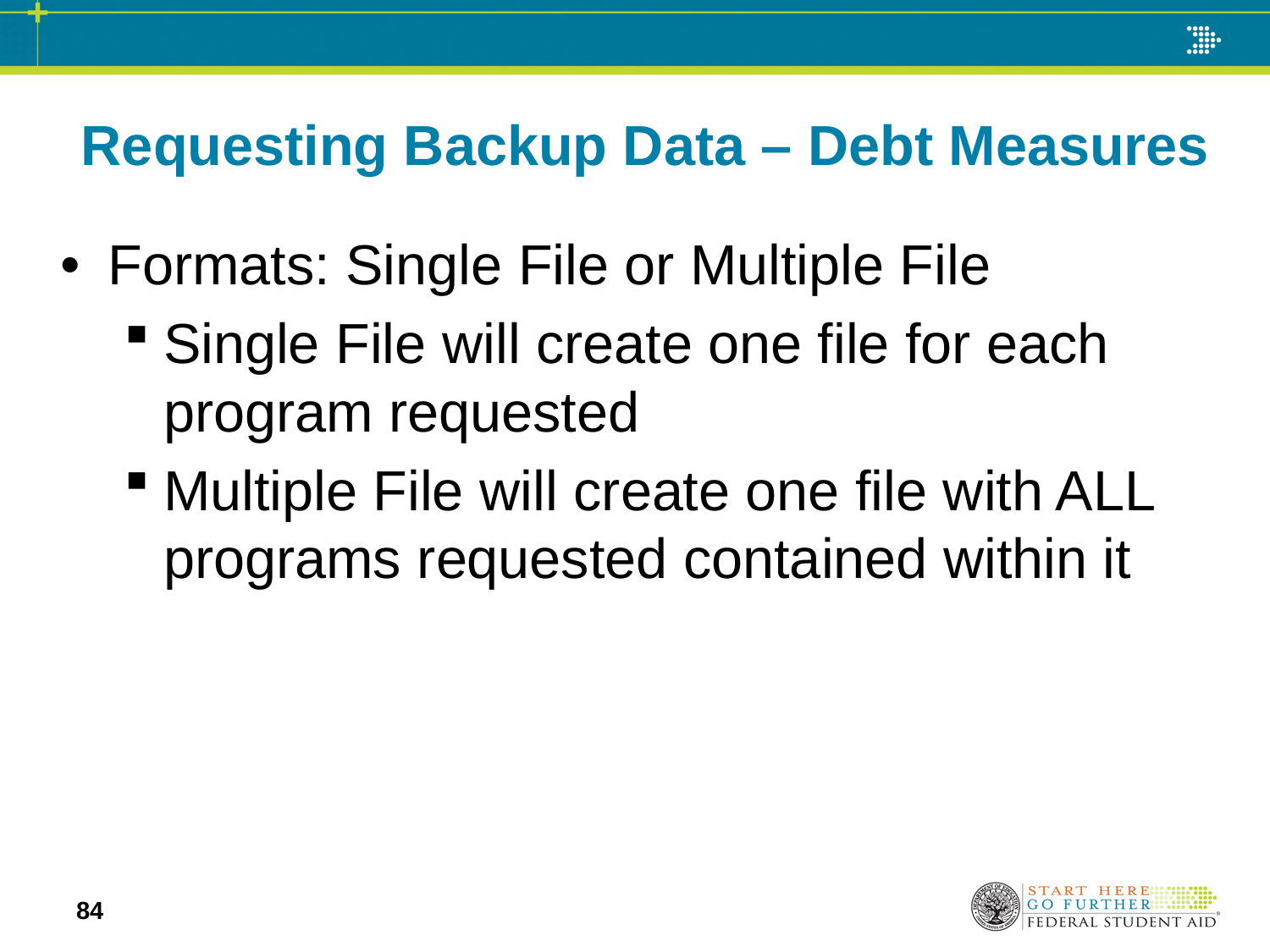

# Requesting Backup Data – Debt Measures
Formats: Single File or Multiple File
Single File will create one file for each program requested
Multiple File will create one file with ALL programs requested contained within it

84